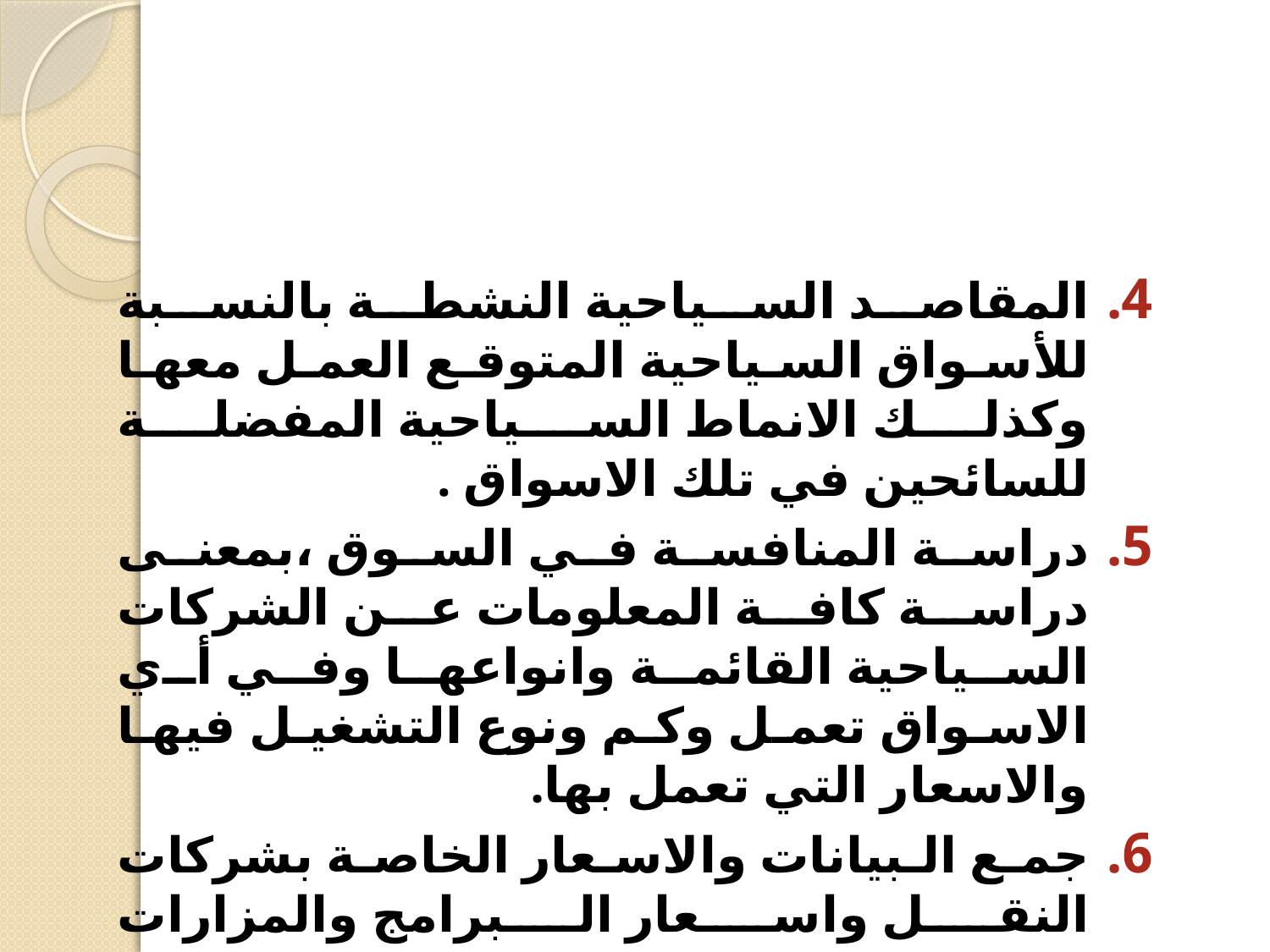

المقاصد السياحية النشطة بالنسبة للأسواق السياحية المتوقع العمل معها وكذلك الانماط السياحية المفضلة للسائحين في تلك الاسواق .
دراسة المنافسة في السوق ،بمعنى دراسة كافة المعلومات عن الشركات السياحية القائمة وانواعها وفي أي الاسواق تعمل وكم ونوع التشغيل فيها والاسعار التي تعمل بها.
جمع البيانات والاسعار الخاصة بشركات النقل واسعار البرامج والمزارات السياحية وهوامش الربح التي تضاف الى تلك الاسعار.